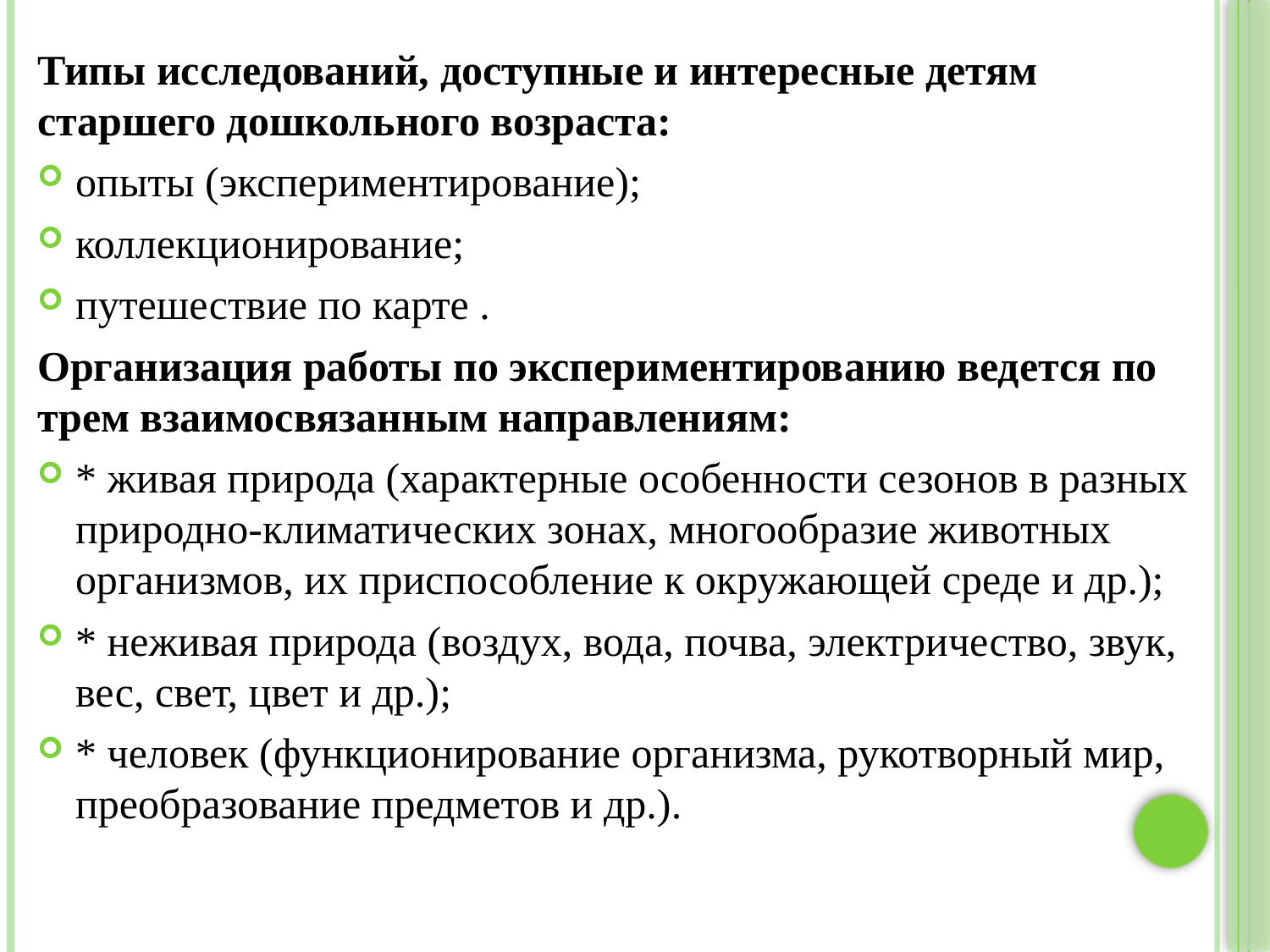

Типы исследований, доступные и интересные детям старшего дошкольного возраста:
опыты (экспериментирование);
коллекционирование;
путешествие по карте .
Организация работы по экспериментированию ведется по трем взаимосвязанным направлениям:
* живая природа (характерные особенности сезонов в разных природно-климатических зонах, многообразие животных организмов, их приспособление к окружающей среде и др.);
* неживая природа (воздух, вода, почва, электричество, звук, вес, свет, цвет и др.);
* человек (функционирование организма, рукотворный мир, преобразование предметов и др.).